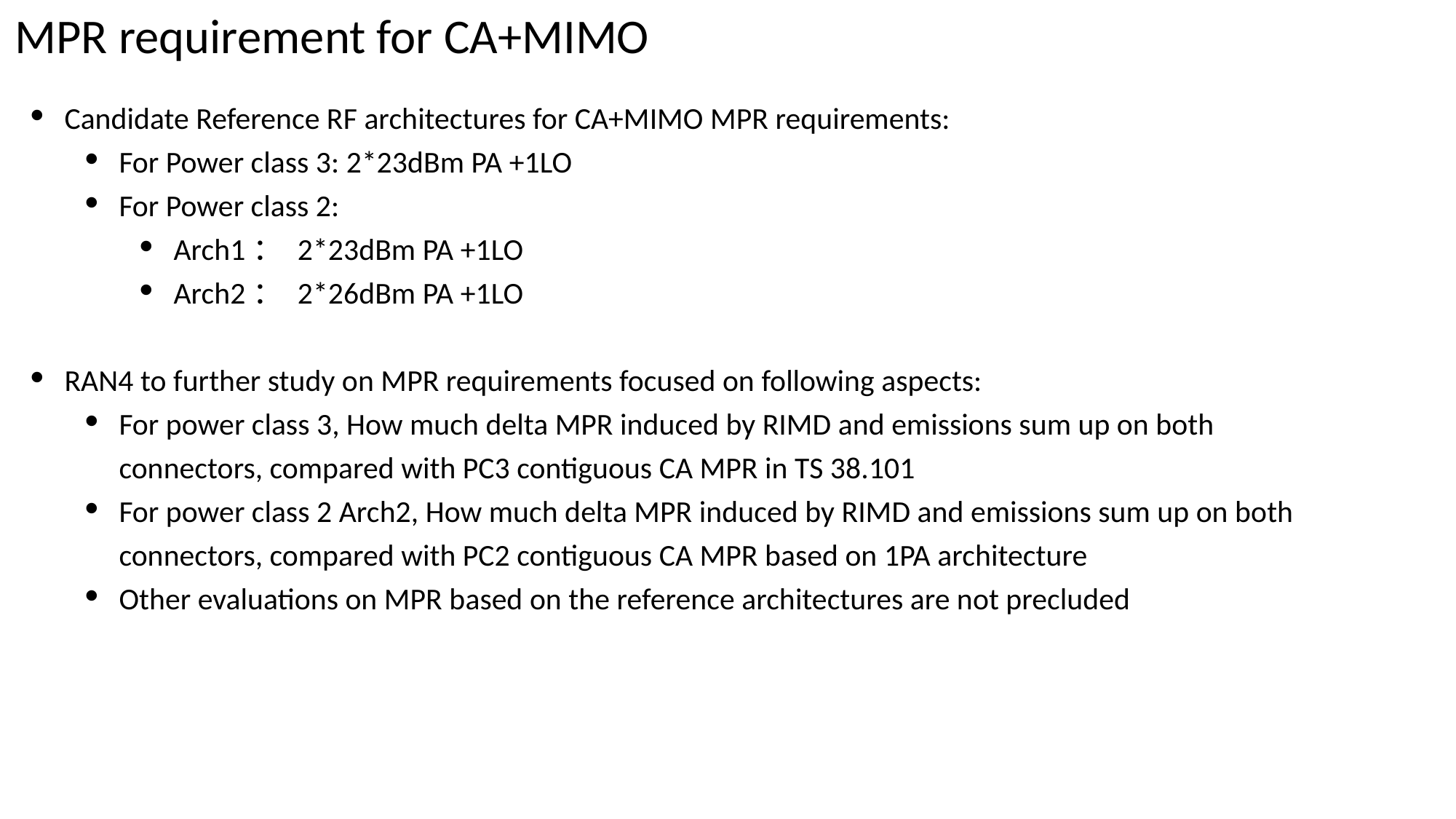

MPR requirement for CA+MIMO
Candidate Reference RF architectures for CA+MIMO MPR requirements:
For Power class 3: 2*23dBm PA +1LO
For Power class 2:
Arch1： 2*23dBm PA +1LO
Arch2： 2*26dBm PA +1LO

RAN4 to further study on MPR requirements focused on following aspects:
For power class 3, How much delta MPR induced by RIMD and emissions sum up on both connectors, compared with PC3 contiguous CA MPR in TS 38.101
For power class 2 Arch2, How much delta MPR induced by RIMD and emissions sum up on both connectors, compared with PC2 contiguous CA MPR based on 1PA architecture
Other evaluations on MPR based on the reference architectures are not precluded